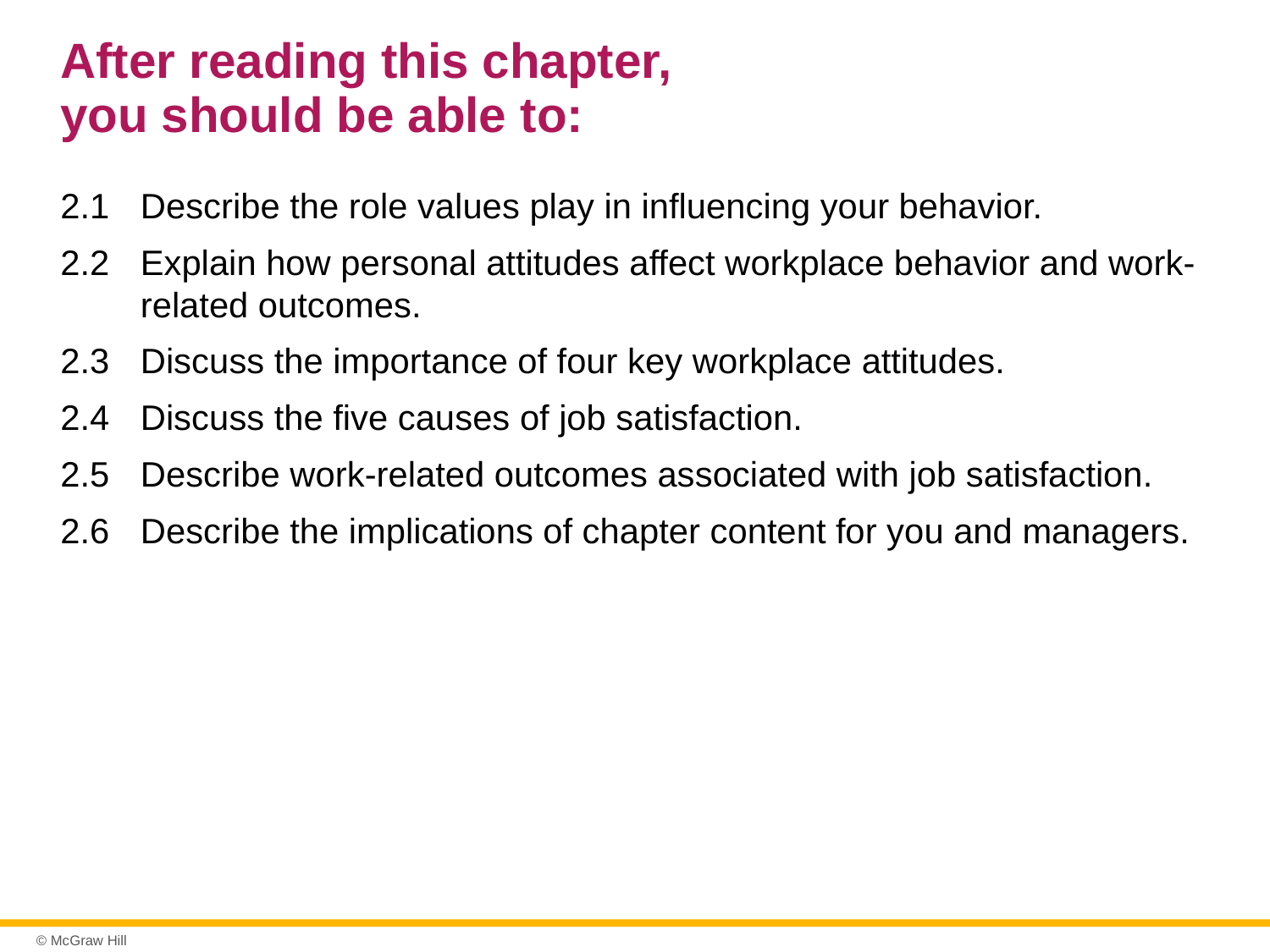

# After reading this chapter, you should be able to:
2.1 	Describe the role values play in influencing your behavior.
2.2 	Explain how personal attitudes affect workplace behavior and work-related outcomes.
2.3 	Discuss the importance of four key workplace attitudes.
2.4 	Discuss the five causes of job satisfaction.
2.5 	Describe work-related outcomes associated with job satisfaction.
2.6   	Describe the implications of chapter content for you and managers.